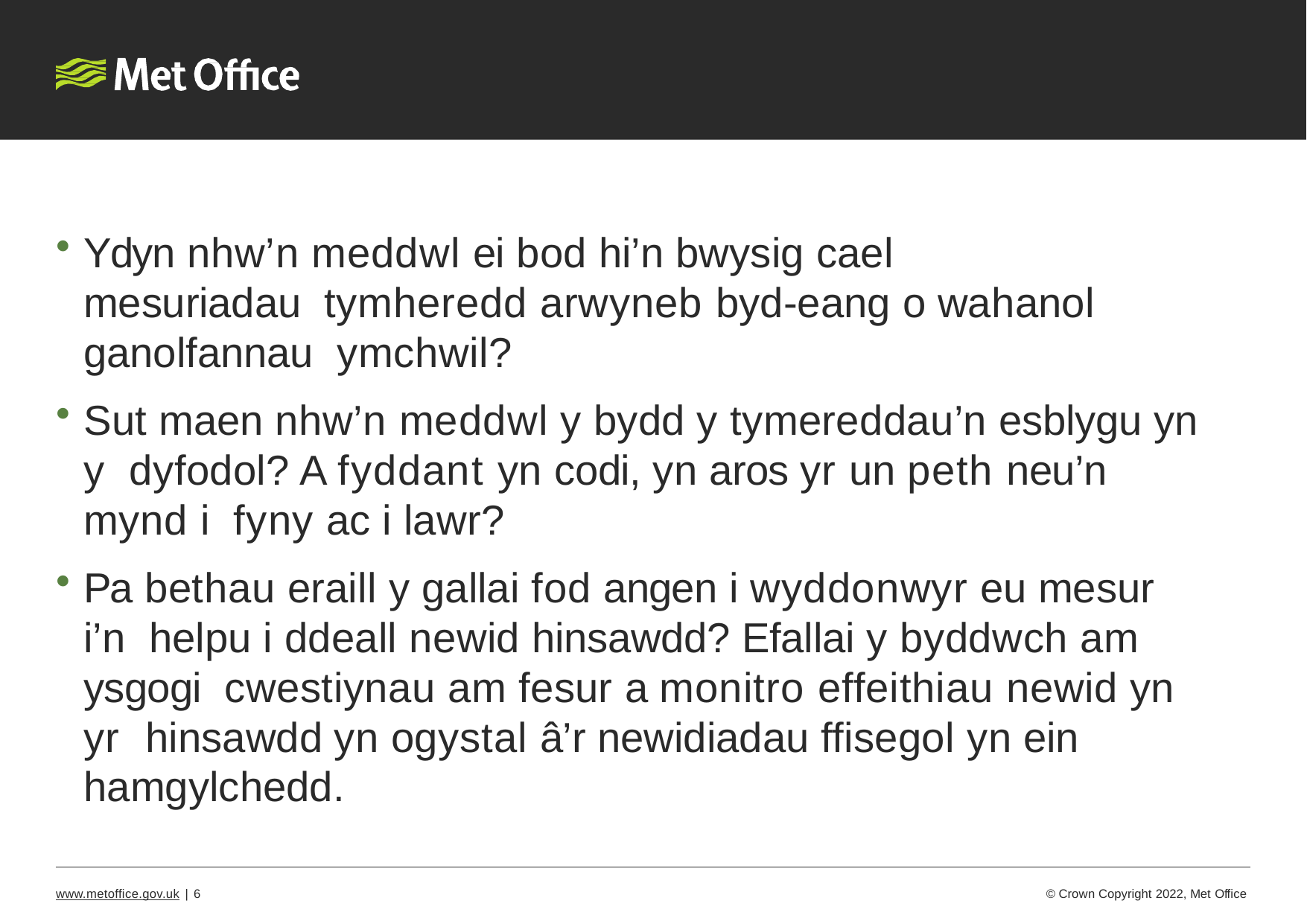

Ydyn nhw’n meddwl ei bod hi’n bwysig cael mesuriadau  tymheredd arwyneb byd-eang o wahanol ganolfannau  ymchwil?
Sut maen nhw’n meddwl y bydd y tymereddau’n esblygu yn y  dyfodol? A fyddant yn codi, yn aros yr un peth neu’n mynd i  fyny ac i lawr?
Pa bethau eraill y gallai fod angen i wyddonwyr eu mesur i’n  helpu i ddeall newid hinsawdd? Efallai y byddwch am ysgogi  cwestiynau am fesur a monitro effeithiau newid yn yr  hinsawdd yn ogystal â’r newidiadau ffisegol yn ein  hamgylchedd.

www.metoffice.gov.uk | 6
© Crown Copyright 2022, Met Office